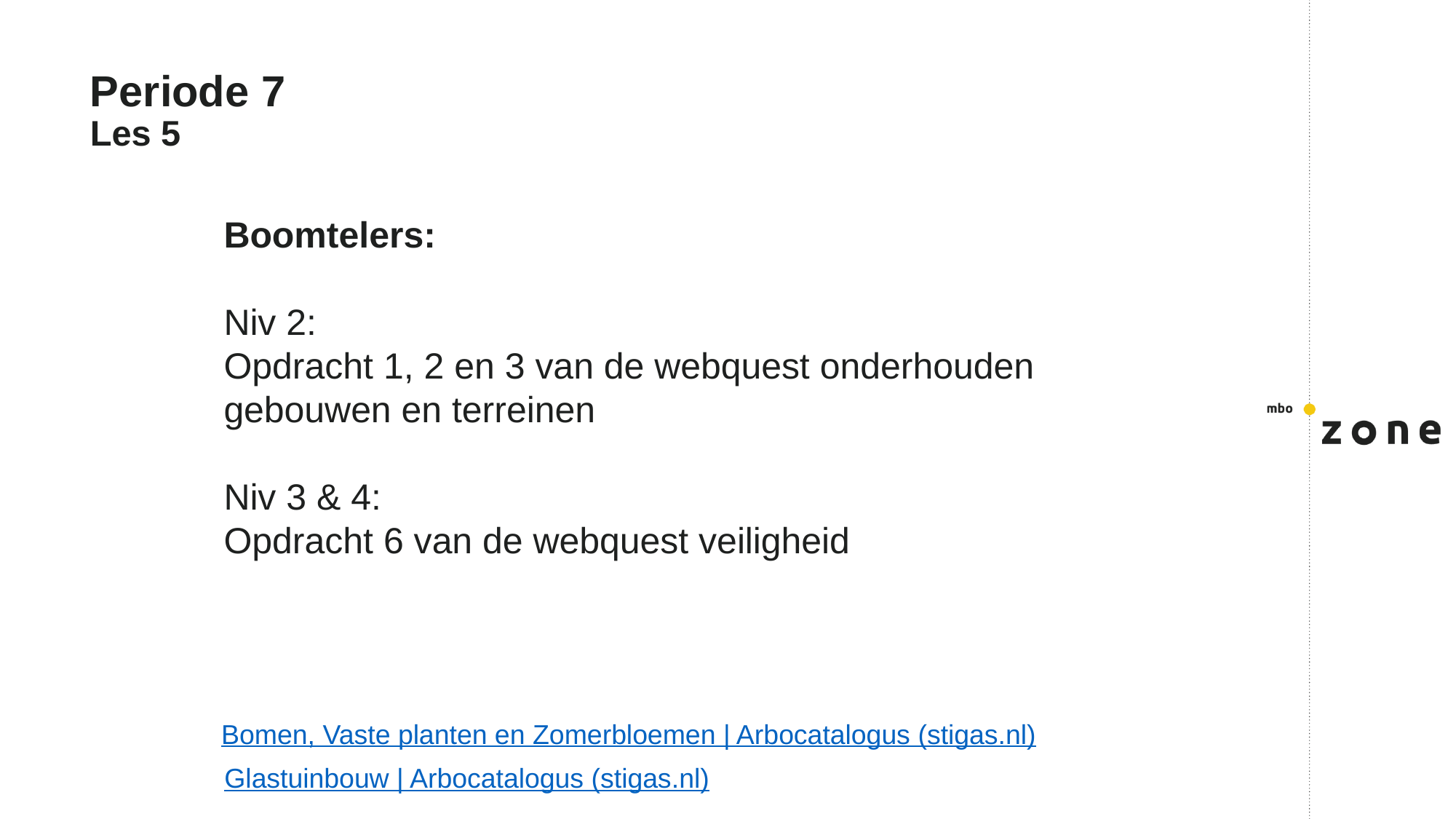

# Periode 7 Les 5
Boomtelers:

Niv 2:
Opdracht 1, 2 en 3 van de webquest onderhouden gebouwen en terreinen

Niv 3 & 4:
Opdracht 6 van de webquest veiligheid
Bomen, Vaste planten en Zomerbloemen | Arbocatalogus (stigas.nl)
Glastuinbouw | Arbocatalogus (stigas.nl)